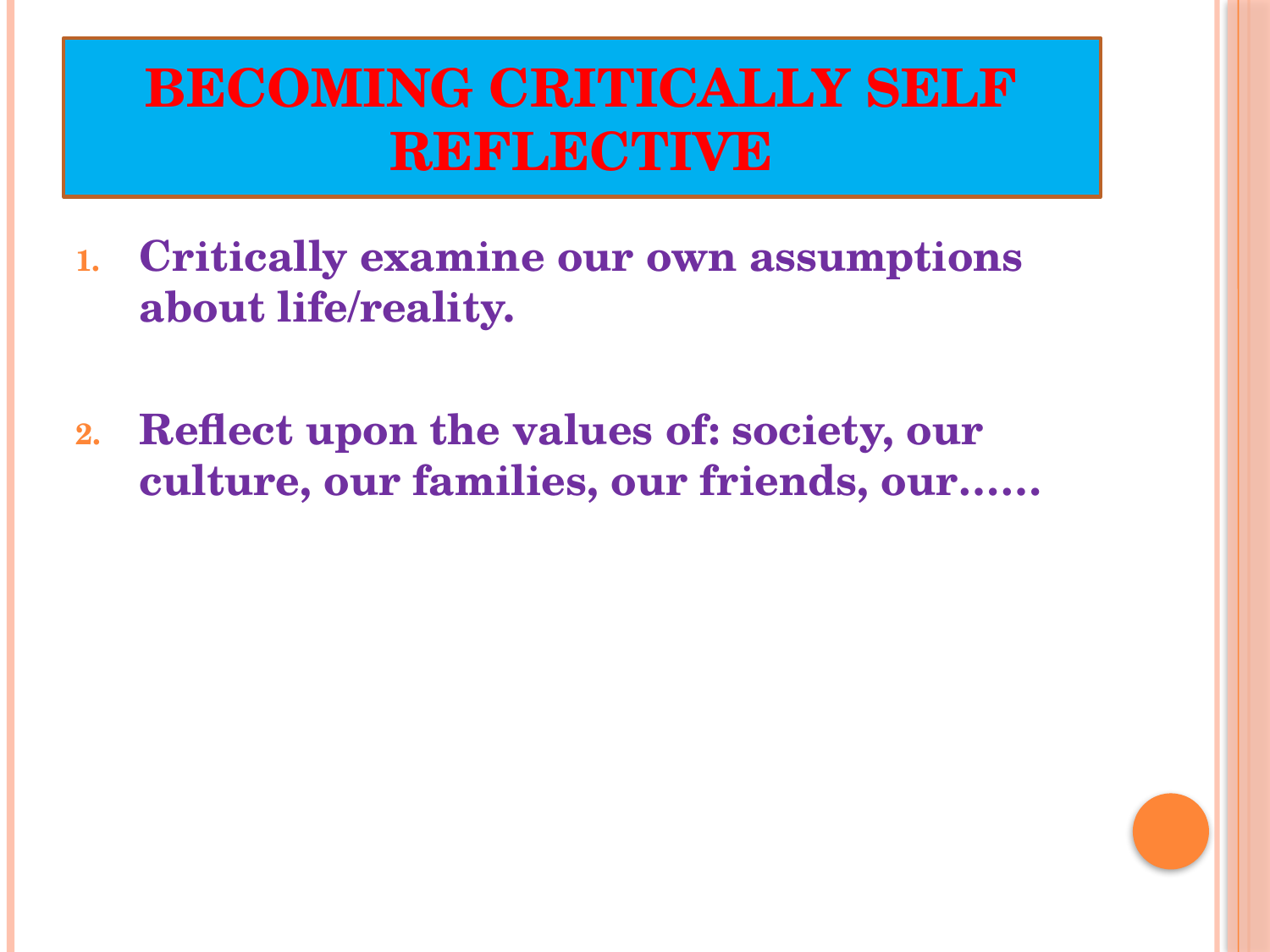

# Becoming critically self reflective
Critically examine our own assumptions about life/reality.

Reflect upon the values of: society, our culture, our families, our friends, our……